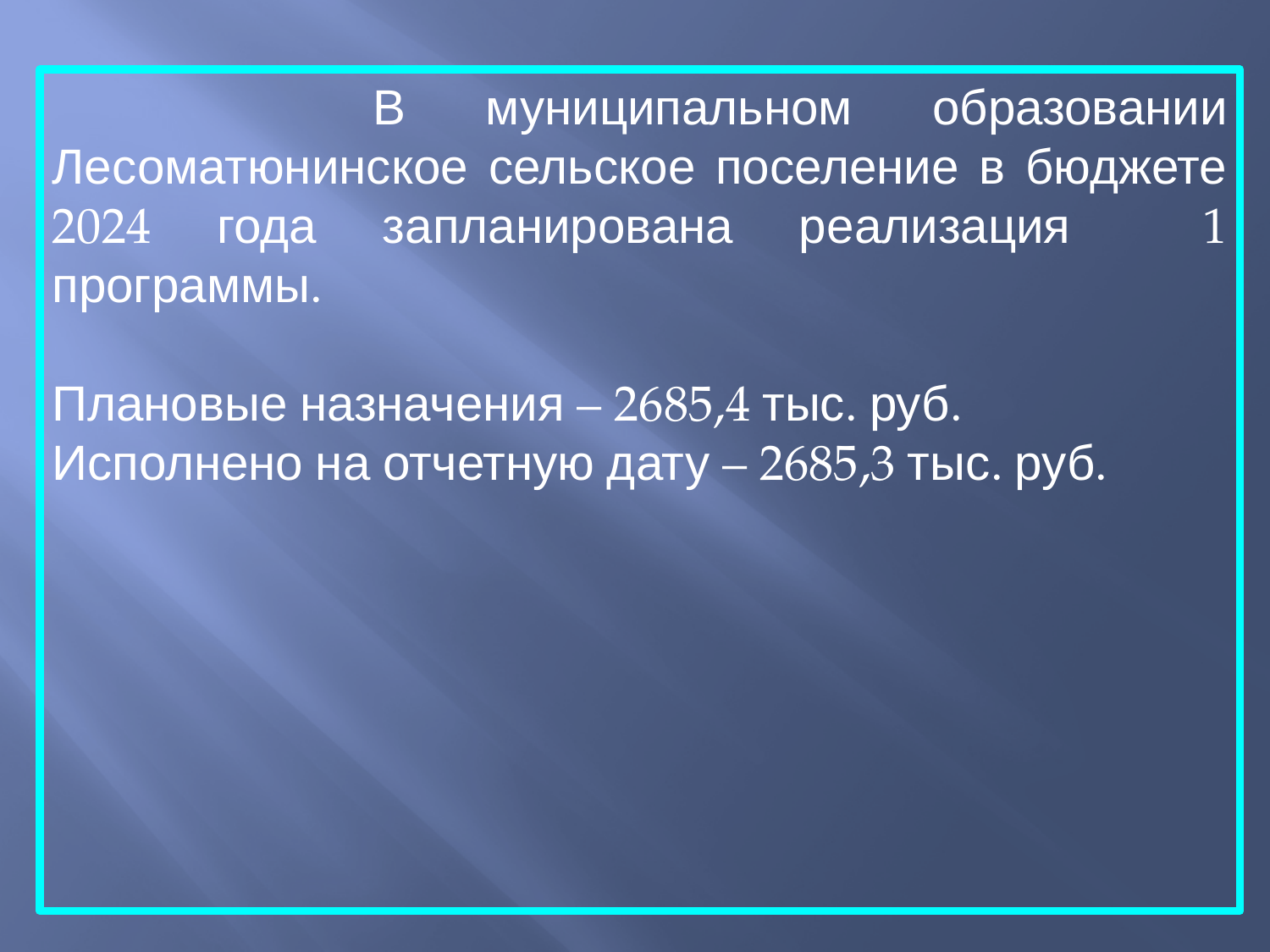

В муниципальном образовании Лесоматюнинское сельское поселение в бюджете 2024 года запланирована реализация  1 программы.

Плановые назначения – 2685,4 тыс. руб.
Исполнено на отчетную дату – 2685,3 тыс. руб.